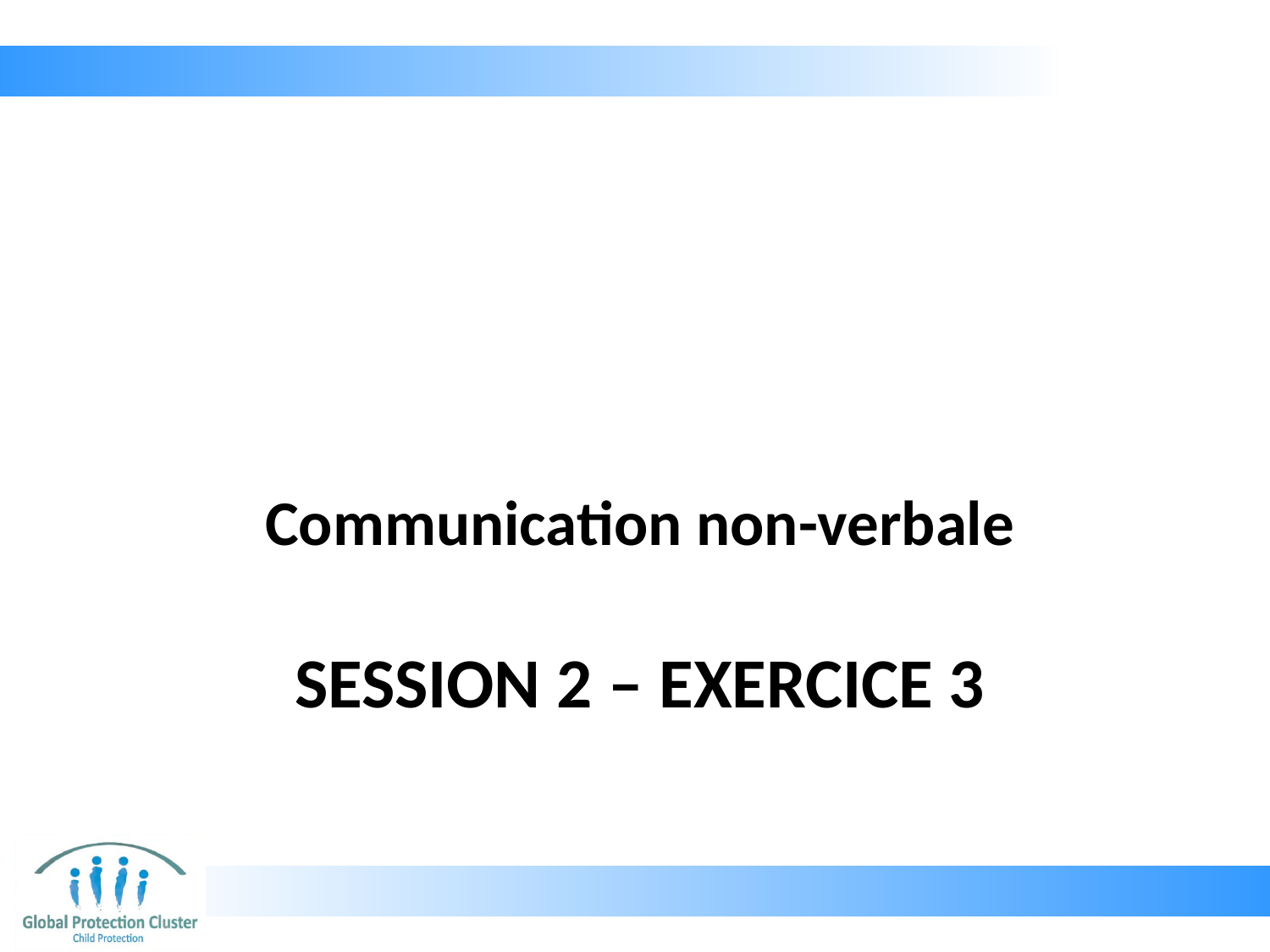

Communication non-verbale
# SESSION 2 – EXERCICE 3